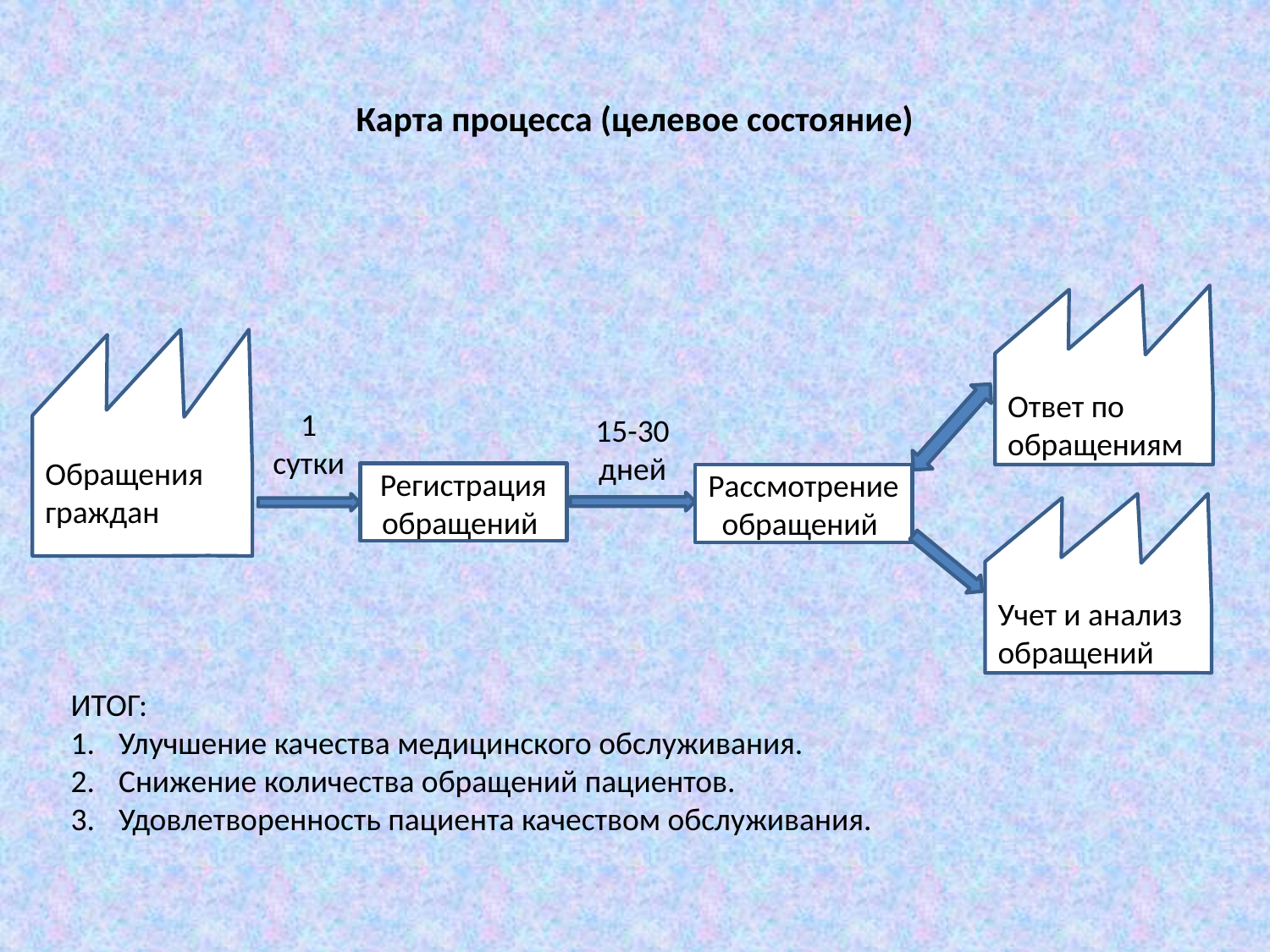

# Карта процесса (целевое состояние)

Ответ по обращениям

Обращения граждан
1 сутки
15-30 дней

Регистрация обращений
Рассмотрение обращений

Учет и анализ обращений

ИТОГ:
Улучшение качества медицинского обслуживания.
Снижение количества обращений пациентов.
Удовлетворенность пациента качеством обслуживания.